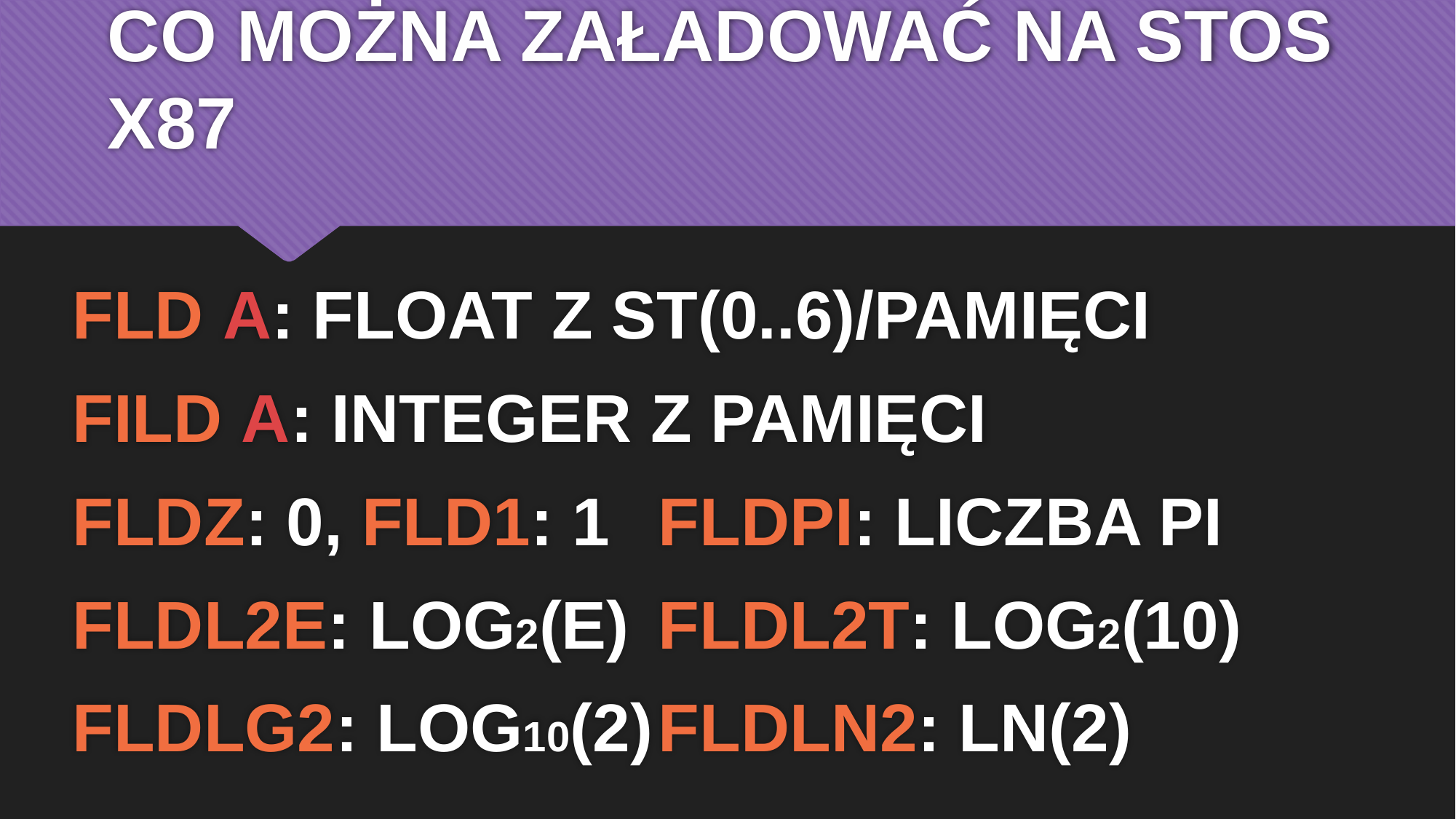

# CO MOŻNA ZAŁADOWAĆ NA STOS X87
FLD A: FLOAT Z ST(0..6)/PAMIĘCI
FILD A: INTEGER Z PAMIĘCI
FLDZ: 0, FLD1: 1
FLDL2E: LOG2(E)
FLDLG2: LOG10(2)

FLDPI: LICZBA PI
FLDL2T: LOG2(10)
FLDLN2: LN(2)